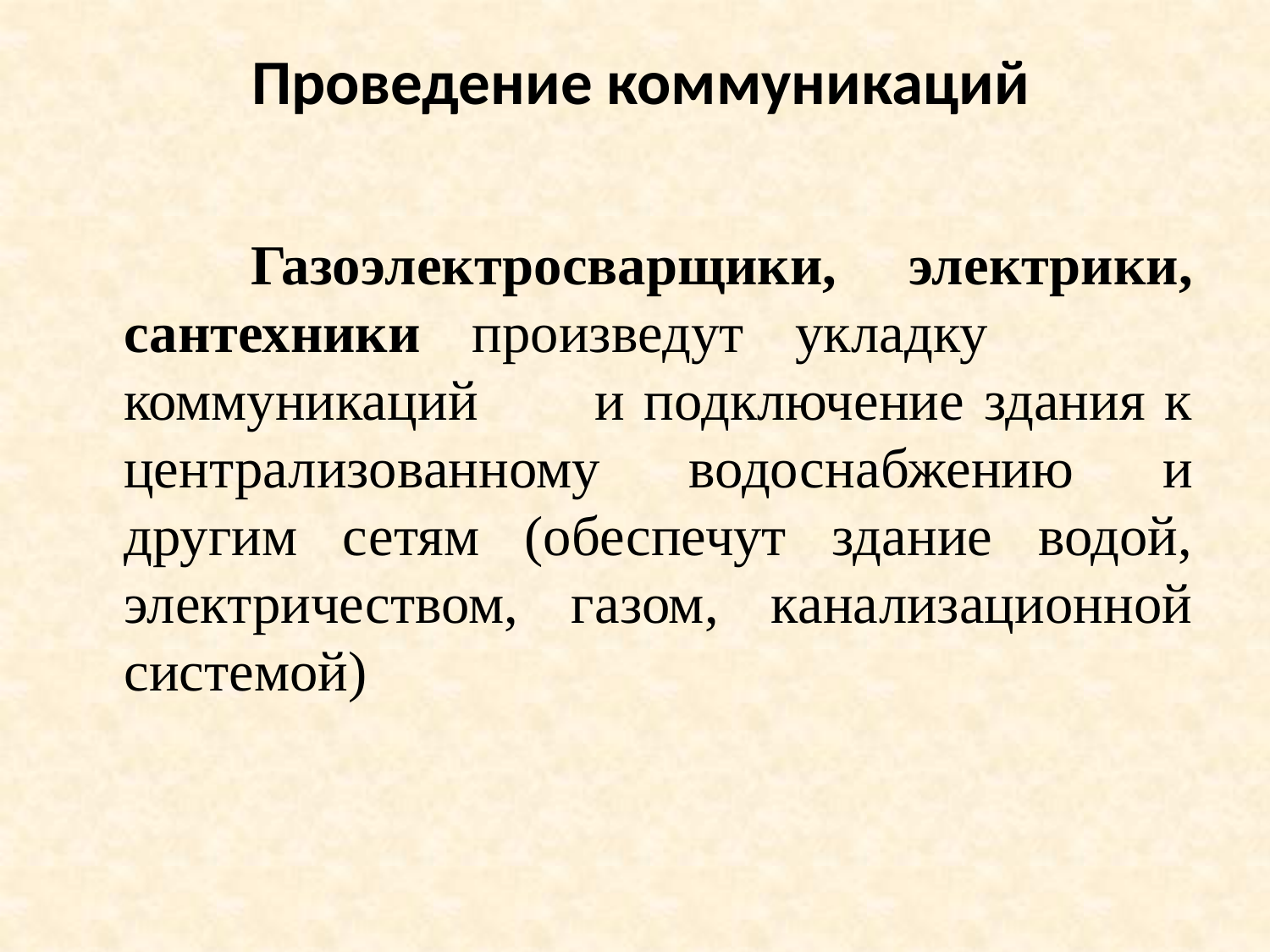

# Проведение коммуникаций
		Газоэлектросварщики, электрики, сантехники произведут укладку     коммуникаций      и подключение здания к централизованному водоснабжению и другим сетям (обеспечут здание водой, электричеством, газом, канализационной системой)